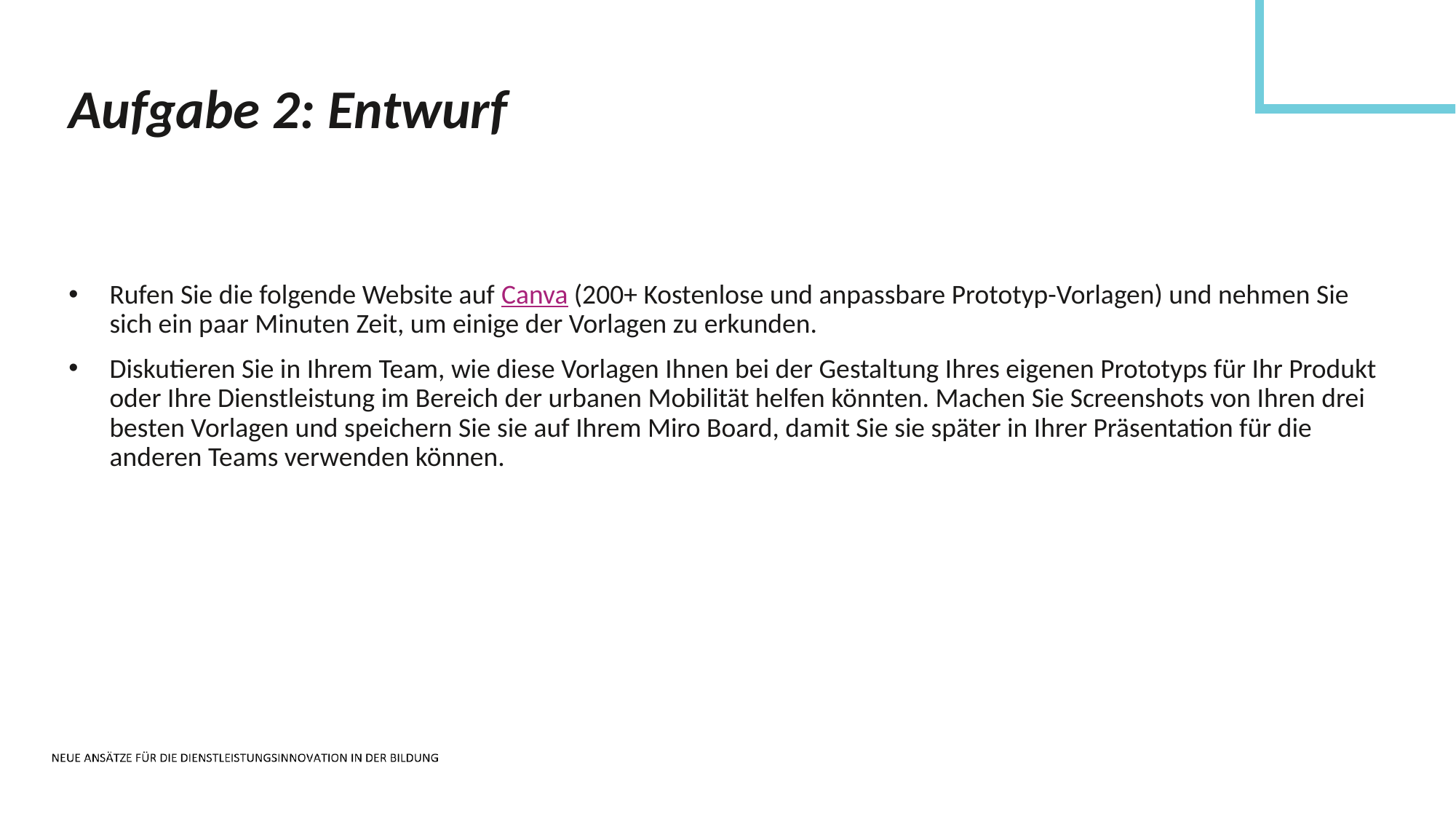

Aufgabe 2: Entwurf
Rufen Sie die folgende Website auf Canva (200+ Kostenlose und anpassbare Prototyp-Vorlagen) und nehmen Sie sich ein paar Minuten Zeit, um einige der Vorlagen zu erkunden.
Diskutieren Sie in Ihrem Team, wie diese Vorlagen Ihnen bei der Gestaltung Ihres eigenen Prototyps für Ihr Produkt oder Ihre Dienstleistung im Bereich der urbanen Mobilität helfen könnten. Machen Sie Screenshots von Ihren drei besten Vorlagen und speichern Sie sie auf Ihrem Miro Board, damit Sie sie später in Ihrer Präsentation für die anderen Teams verwenden können.